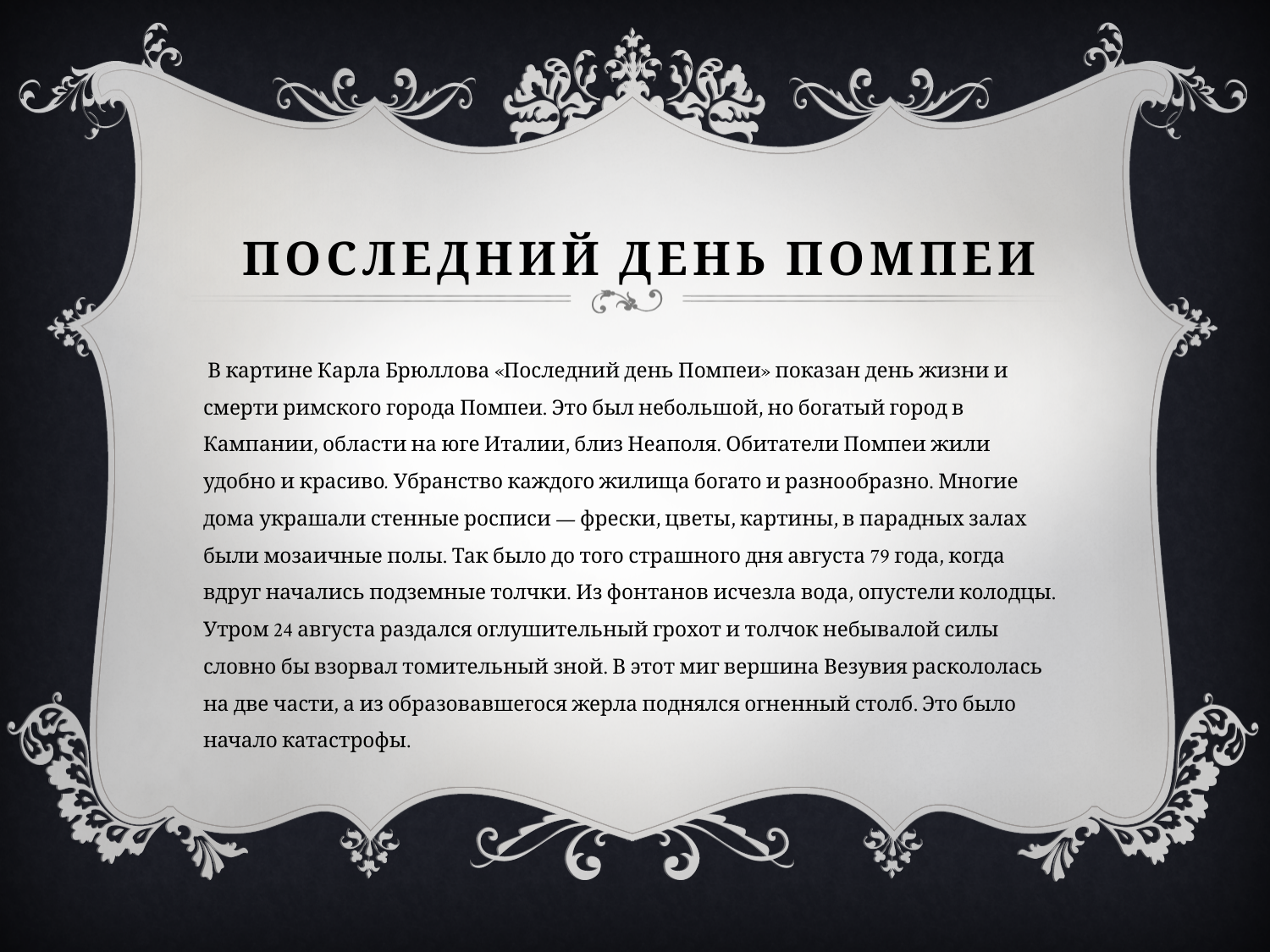

# Последний день Помпеи
 В картине Карла Брюллова «Последний день Помпеи» показан день жизни и смерти римского города Помпеи. Это был небольшой, но богатый город в Кампании, области на юге Италии, близ Неаполя. Обитатели Помпеи жили удобно и красиво. Убранство ка­ждого жилища богато и разнообразно. Многие дома украшали стенные росписи — фрески, цветы, картины, в парадных залах были мозаичные полы. Так было до того страшного дня августа 79 года, когда вдруг начались подземные толчки. Из фонтанов исчезла вода, опустели колодцы. Утром 24 августа раз­дался оглушительный грохот и толчок небывалой силы словно бы взорвал томительный зной. В этот миг вершина Везувия расколо­лась на две части, а из образовавшегося жерла поднялся огненный столб. Это было начало катастрофы.